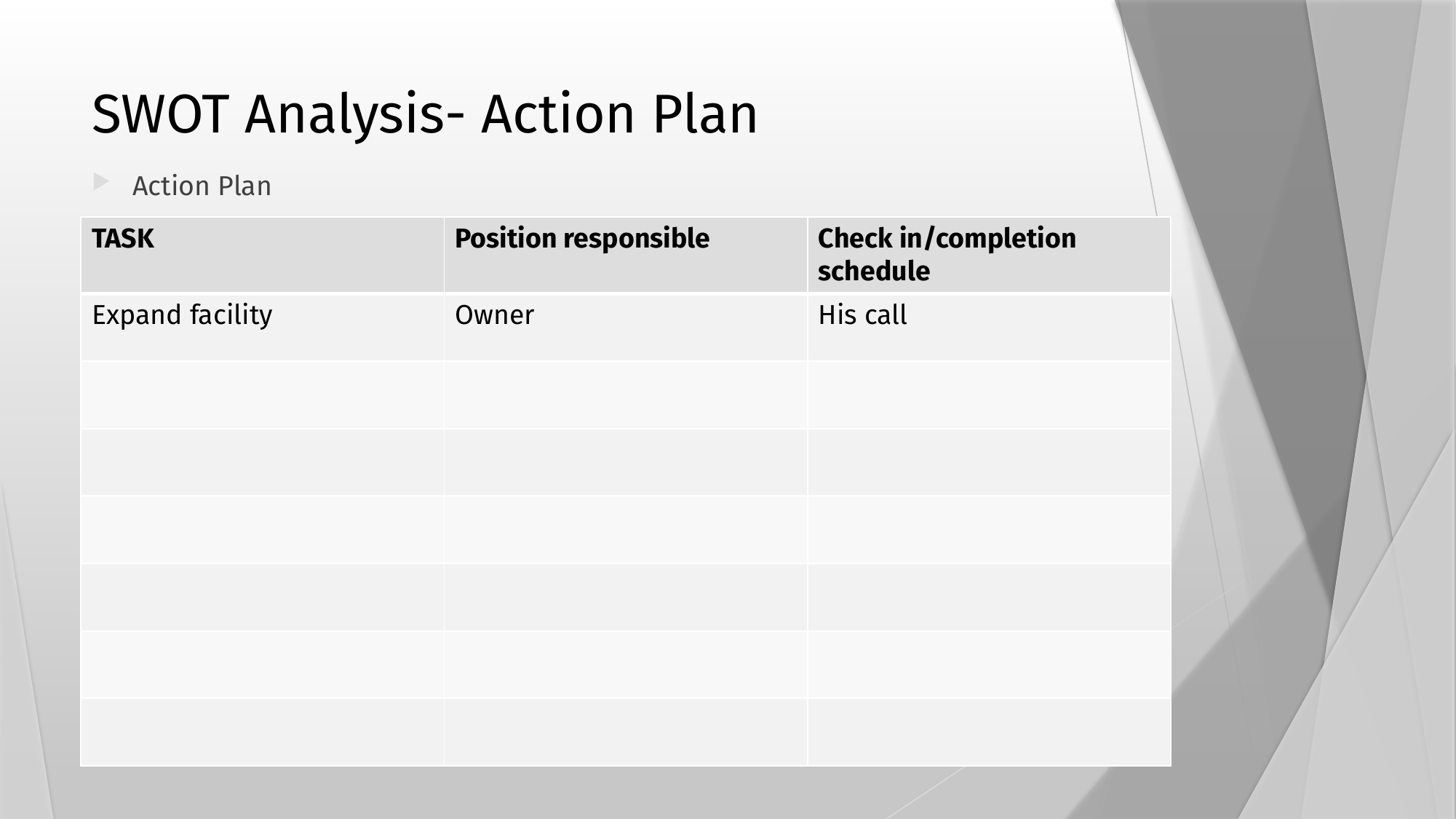

# SWOT Analysis- Action Plan
Action Plan

| TASK | Position responsible | Check in/completion schedule |
| --- | --- | --- |
| Expand facility | Owner | His call |
|  |  |  |
|  |  |  |
|  |  |  |
|  |  |  |
|  |  |  |
|  |  |  |